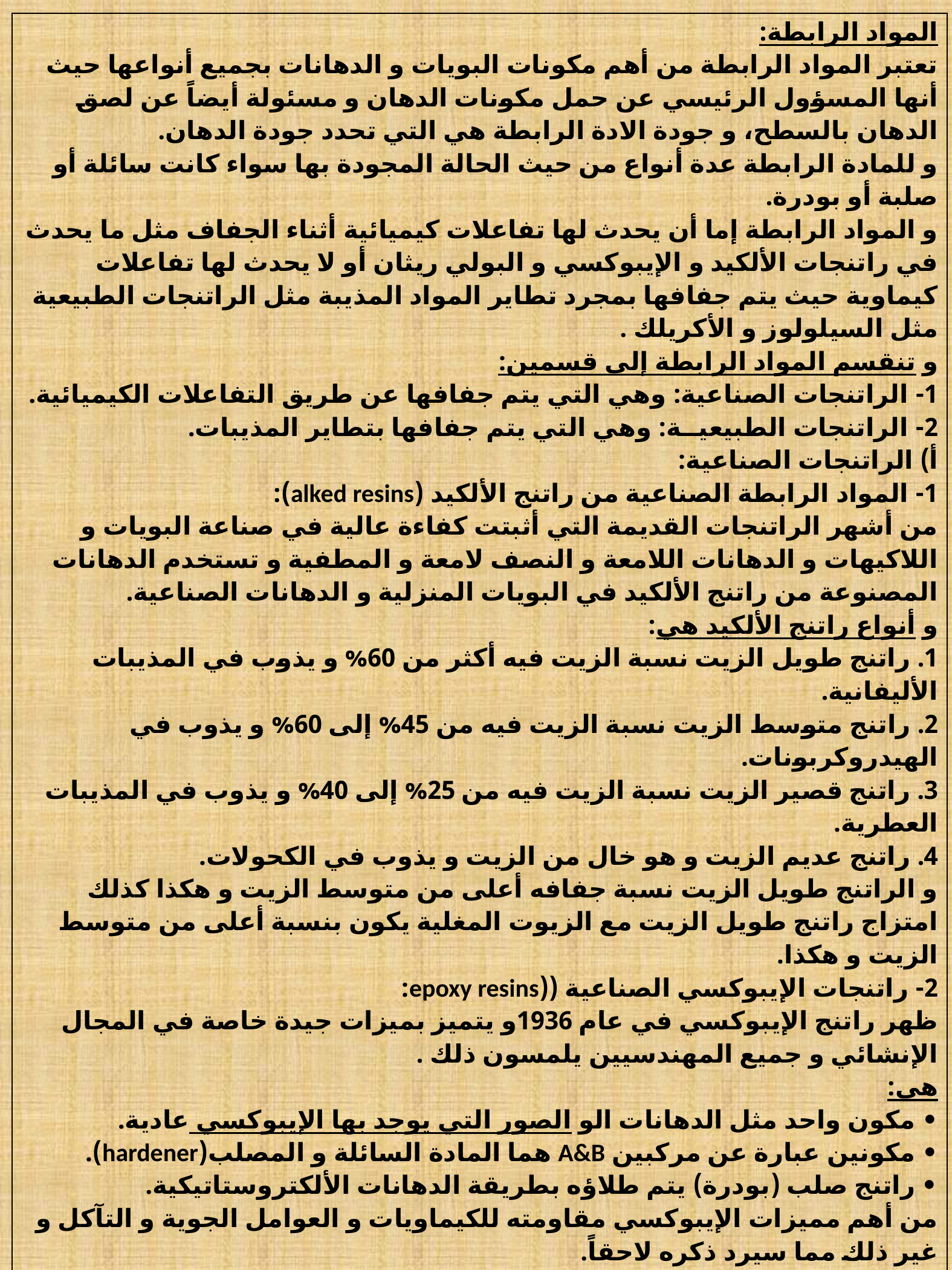

| المواد الرابطة: تعتبر المواد الرابطة من أهم مكونات البويات و الدهانات بجميع أنواعها حيث أنها المسؤول الرئيسي عن حمل مكونات الدهان و مسئولة أيضاً عن لصق الدهان بالسطح، و جودة الادة الرابطة هي التي تحدد جودة الدهان. و للمادة الرابطة عدة أنواع من حيث الحالة المجودة بها سواء كانت سائلة أو صلبة أو بودرة. و المواد الرابطة إما أن يحدث لها تفاعلات كيميائية أثناء الجفاف مثل ما يحدث في راتنجات الألكيد و الإيبوكسي و البولي ريثان أو لا يحدث لها تفاعلات كيماوية حيث يتم جفافها بمجرد تطاير المواد المذيبة مثل الراتنجات الطبيعية مثل السيلولوز و الأكريلك . و تنقسم المواد الرابطة إلى قسمين: 1- الراتنجات الصناعية: وهي التي يتم جفافها عن طريق التفاعلات الكيميائية. 2- الراتنجات الطبيعيــة: وهي التي يتم جفافها بتطاير المذيبات. أ) الراتنجات الصناعية: 1- المواد الرابطة الصناعية من راتنج الألكيد (alked resins): من أشهر الراتنجات القديمة التي أثبتت كفاءة عالية في صناعة البويات و اللاكيهات و الدهانات اللامعة و النصف لامعة و المطفية و تستخدم الدهانات المصنوعة من راتنج الألكيد في البويات المنزلية و الدهانات الصناعية. و أنواع راتنج الألكيد هي: 1. راتنج طويل الزيت نسبة الزيت فيه أكثر من 60% و يذوب في المذيبات الأليفانية. 2. راتنج متوسط الزيت نسبة الزيت فيه من 45% إلى 60% و يذوب في الهيدروكربونات. 3. راتنج قصير الزيت نسبة الزيت فيه من 25% إلى 40% و يذوب في المذيبات العطرية. 4. راتنج عديم الزيت و هو خال من الزيت و يذوب في الكحولات. و الراتنج طويل الزيت نسبة جفافه أعلى من متوسط الزيت و هكذا كذلك امتزاج راتنج طويل الزيت مع الزيوت المغلية يكون بنسبة أعلى من متوسط الزيت و هكذا. 2- راتنجات الإيبوكسي الصناعية ((epoxy resins: ظهر راتنج الإيبوكسي في عام 1936و يتميز بميزات جيدة خاصة في المجال الإنشائي و جميع المهندسيين يلمسون ذلك . هي: • مكون واحد مثل الدهانات الو الصور التي يوجد بها الإيبوكسي عادية. • مكونين عبارة عن مركبين A&B هما المادة السائلة و المصلب(hardener). • راتنج صلب (بودرة) يتم طلاؤه بطريقة الدهانات الألكتروستاتيكية. من أهم مميزات الإيبوكسي مقاومته للكيماويات و العوامل الجوية و التآكل و غير ذلك مما سيرد ذكره لاحقاً. 3- راتنج البولي ريثان الصناعي: • من أقوى و أحسن المواد الرابطة حيث يعطي قوة لصق عالية جداً بالإضافة إلى مقاومة الكيماويات و الإحتكاك و الصدمات و الرطوبة. • تستخدم الدهاناتالمصنعة من راتنج البولي ريثان في الدهانات الداخلية و الخارجية و الأخشاب. • يدخل راتنج البولي ريثان في صناعة الورنيشات ذات الخواص الممتازة في الحماية من الكيماويات و الإحتكاك. • يوجد من هذه الدهانات و الورنيشات مركبات ذات عبوه واحده أو ذات عبوتين كما هو الحال في الإيبوكسي. 4- أنواع أخرى من الراتنجات الصناعية: يوجد أنواع أخرى من الراتنجات مثل راتنج السيليكون الذي يتميز بتحمله درجات عالية من الحرارة تصل إلى 600 درجة مئوية كما أن له مقاومة جيدة للمياه، كما يوجد نوع آخر هو راتنج البولي إستر المستخدم في الورنيشات بكفاءة عالية، كذلك يوجد راتنج الفينول المناسب لخزانات المياه و علب الأطعمة لمقاومته للمواد البيلوجية و مقاومته لمياه. |
| --- |